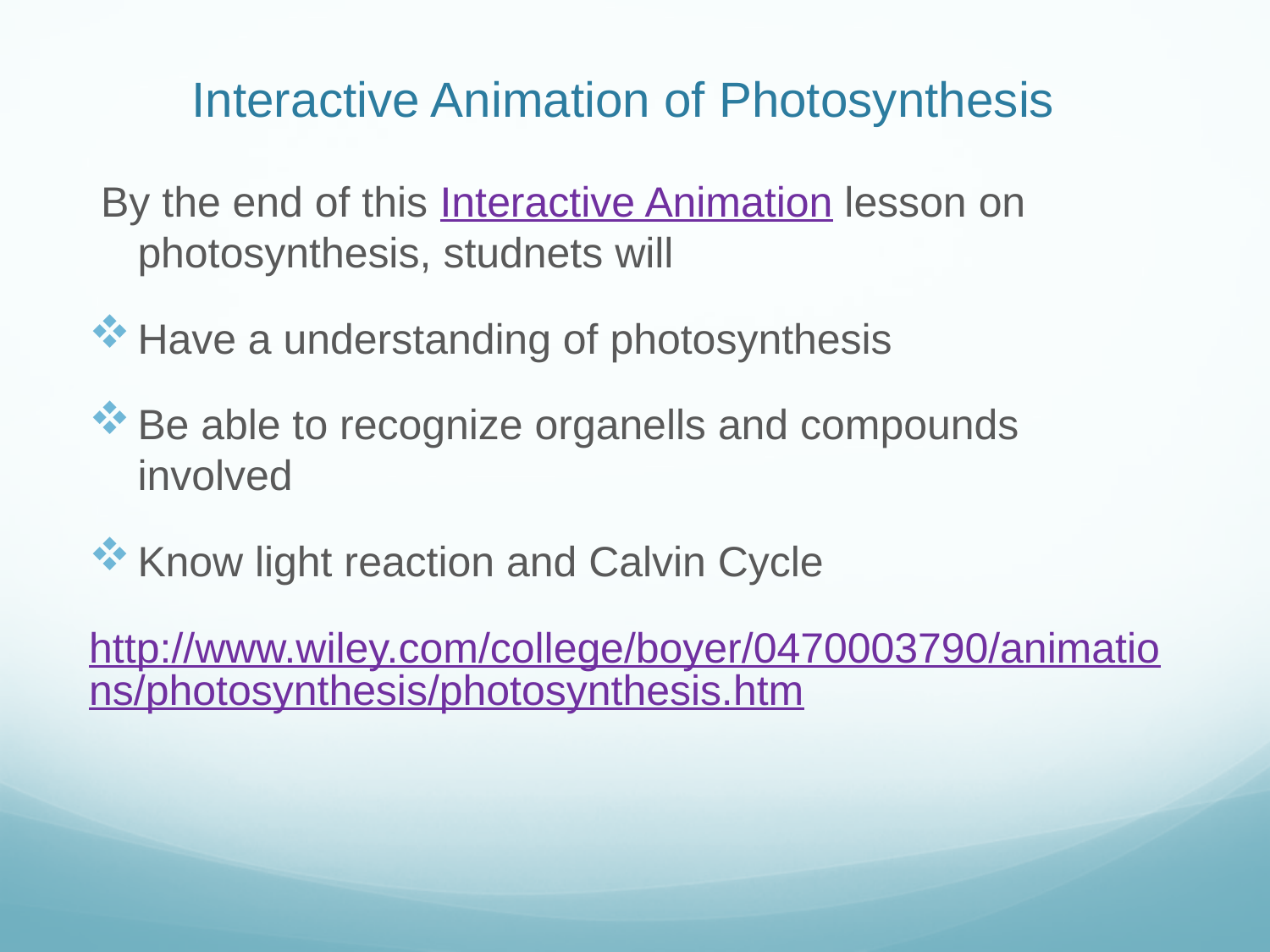

# Interactive Animation of Photosynthesis
 By the end of this Interactive Animation lesson on photosynthesis, studnets will
Have a understanding of photosynthesis
Be able to recognize organells and compounds involved
Know light reaction and Calvin Cycle
http://www.wiley.com/college/boyer/0470003790/animations/photosynthesis/photosynthesis.htm